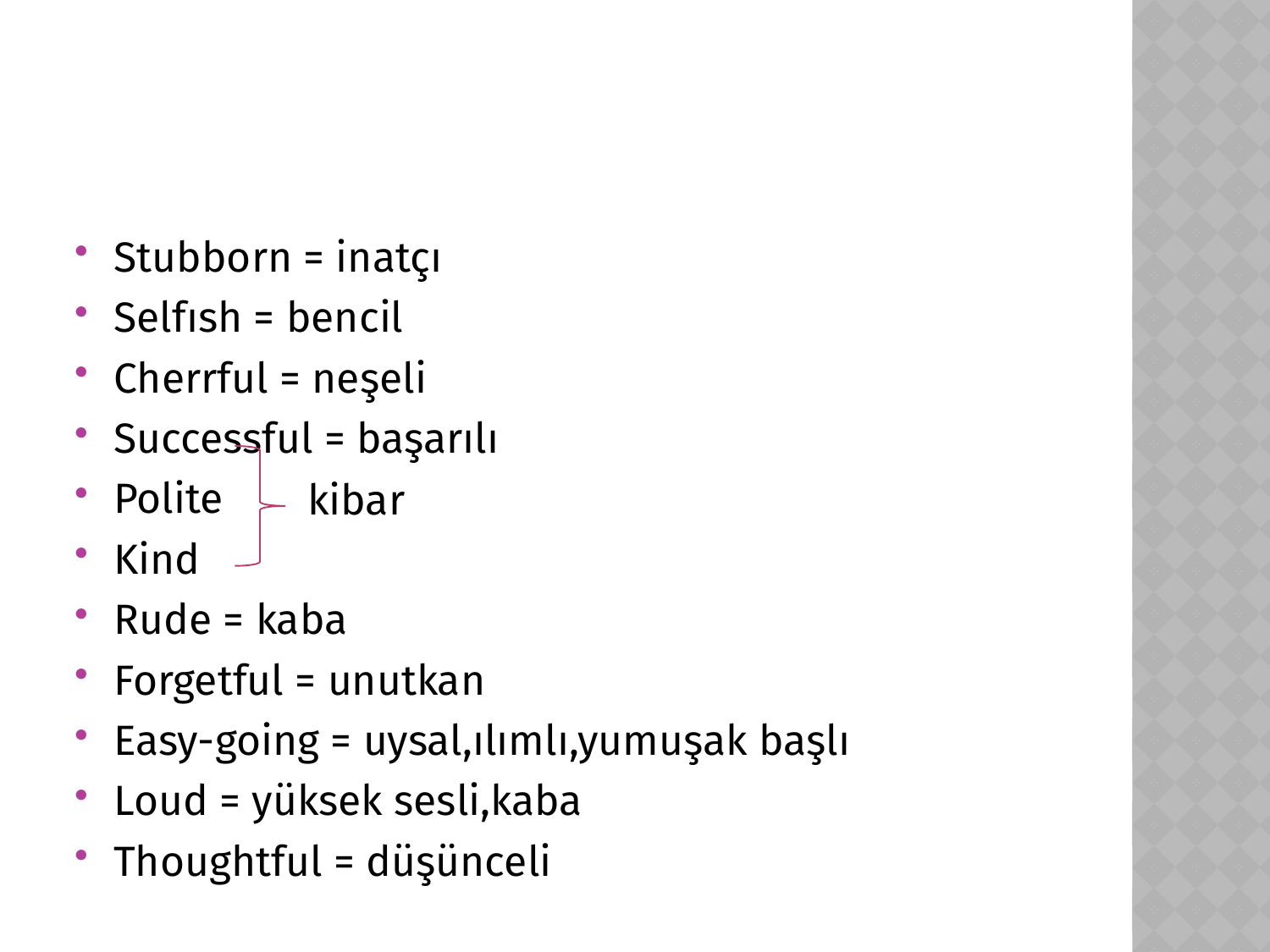

#
Stubborn = inatçı
Selfısh = bencil
Cherrful = neşeli
Successful = başarılı
Polite
Kind
Rude = kaba
Forgetful = unutkan
Easy-going = uysal,ılımlı,yumuşak başlı
Loud = yüksek sesli,kaba
Thoughtful = düşünceli

kibar